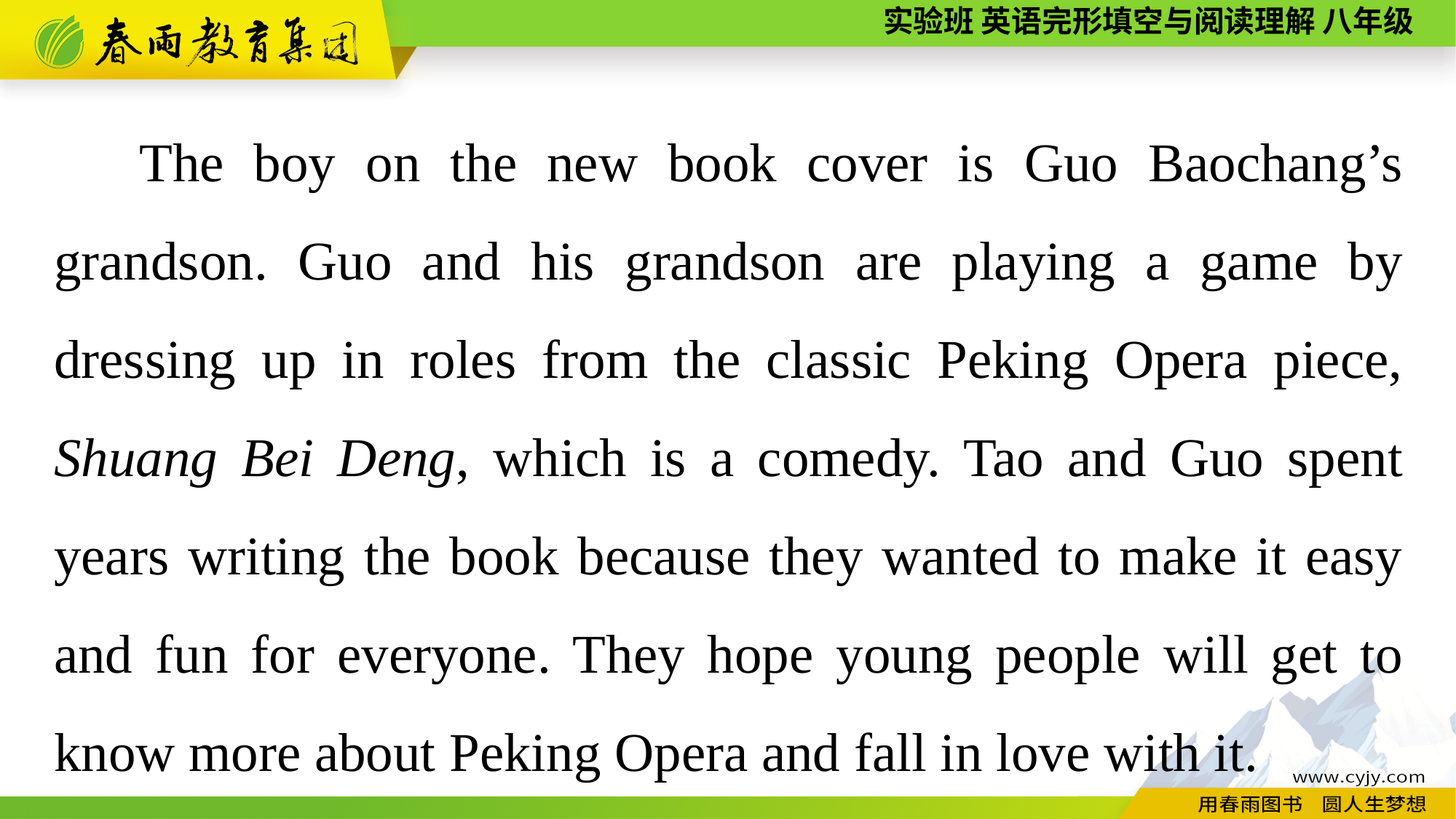

The boy on the new book cover is Guo Baochang’s grandson. Guo and his grandson are playing a game by dressing up in roles from the classic Peking Opera piece, Shuang Bei Deng, which is a comedy. Tao and Guo spent years writing the book because they wanted to make it easy and fun for everyone. They hope young people will get to know more about Peking Opera and fall in love with it.